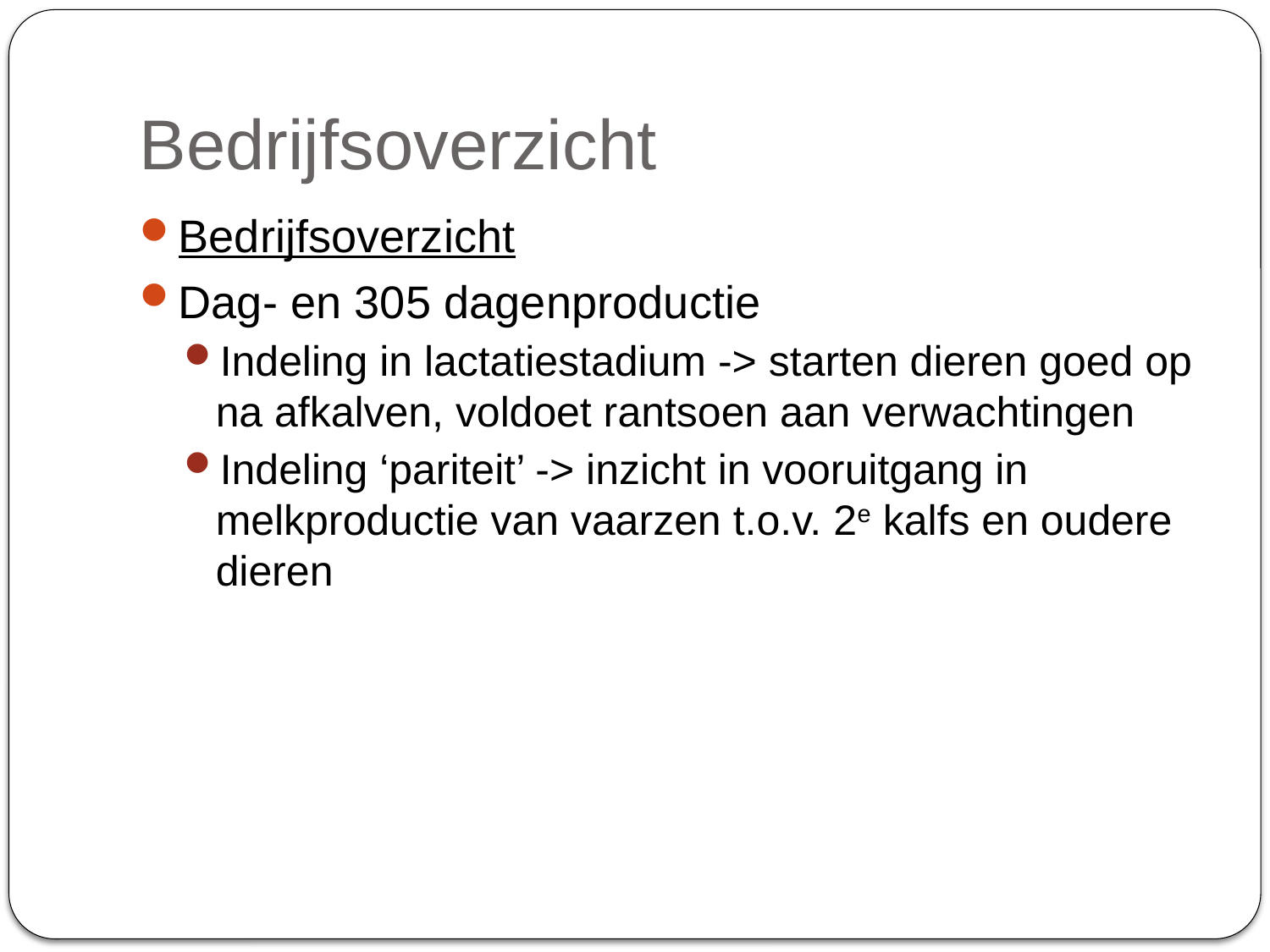

# Bedrijfsoverzicht
Bedrijfsoverzicht
Dag- en 305 dagenproductie
Indeling in lactatiestadium -> starten dieren goed op na afkalven, voldoet rantsoen aan verwachtingen
Indeling ‘pariteit’ -> inzicht in vooruitgang in melkproductie van vaarzen t.o.v. 2e kalfs en oudere dieren